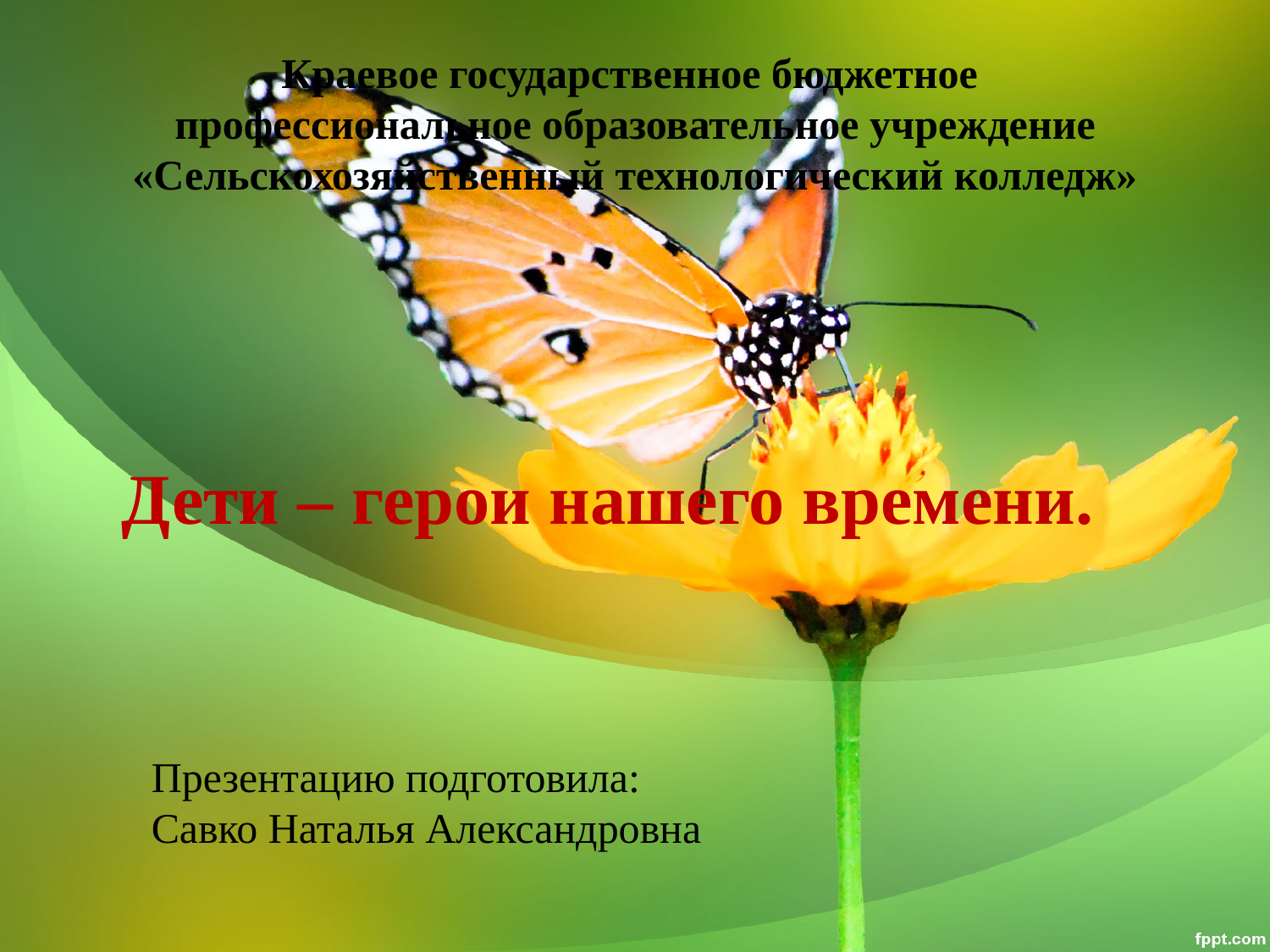

Краевое государственное бюджетное
профессиональное образовательное учреждение
«Сельскохозяйственный технологический колледж»
# Дети – герои нашего времени.
Презентацию подготовила:
Савко Наталья Александровна